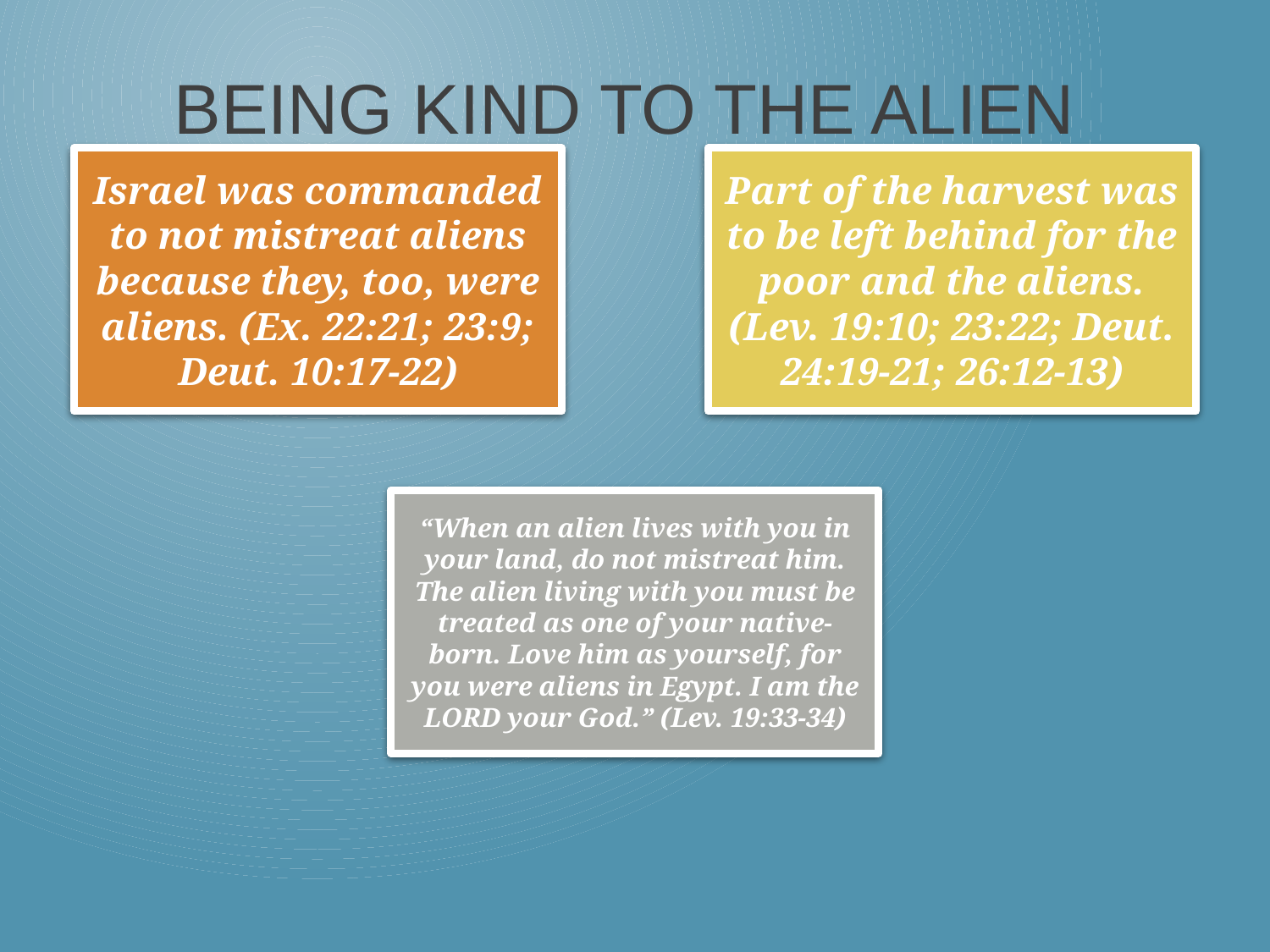

# Being Kind to the Alien
Israel was commanded to not mistreat aliens because they, too, were aliens. (Ex. 22:21; 23:9; Deut. 10:17-22)
Part of the harvest was to be left behind for the poor and the aliens. (Lev. 19:10; 23:22; Deut. 24:19-21; 26:12-13)
“When an alien lives with you in your land, do not mistreat him. The alien living with you must be treated as one of your native-born. Love him as yourself, for you were aliens in Egypt. I am the LORD your God.” (Lev. 19:33-34)